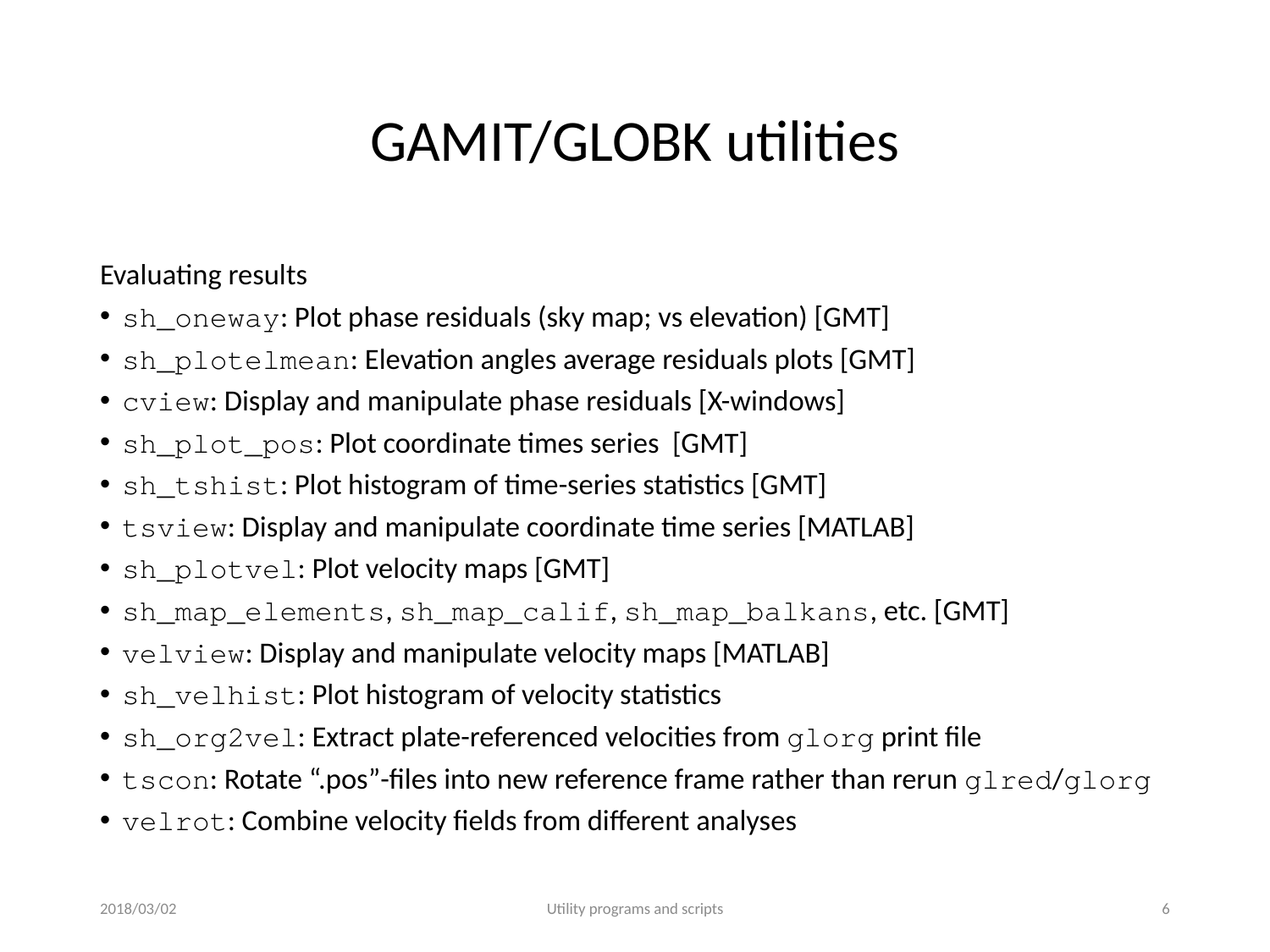

# GAMIT/GLOBK utilities
Evaluating results
sh_oneway: Plot phase residuals (sky map; vs elevation) [GMT]
sh_plotelmean: Elevation angles average residuals plots [GMT]
cview: Display and manipulate phase residuals [X-windows]
sh_plot_pos: Plot coordinate times series  [GMT]
sh_tshist: Plot histogram of time-series statistics [GMT]
tsview: Display and manipulate coordinate time series [MATLAB]
sh_plotvel: Plot velocity maps [GMT]
sh_map_elements, sh_map_calif, sh_map_balkans, etc. [GMT]
velview: Display and manipulate velocity maps [MATLAB]
sh_velhist: Plot histogram of velocity statistics
sh_org2vel: Extract plate-referenced velocities from glorg print file
tscon: Rotate “.pos”-files into new reference frame rather than rerun glred/glorg
velrot: Combine velocity fields from different analyses

2018/03/02
Utility programs and scripts
6